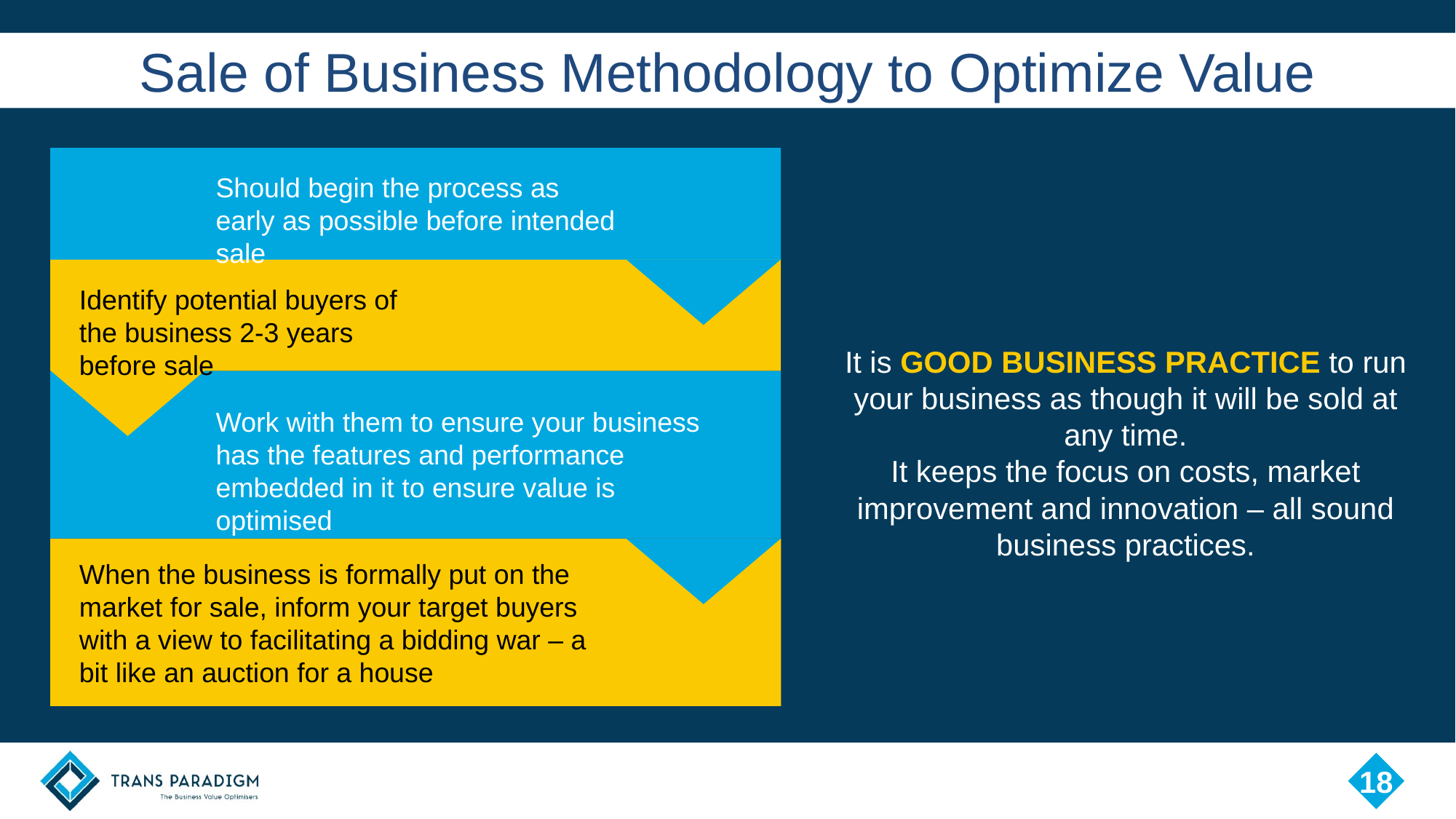

# Sale of Business Methodology to Optimize Value

Should begin the process as early as possible before intended sale

Identify potential buyers of the business 2-3 years before sale
It is GOOD BUSINESS PRACTICE to run your business as though it will be sold at any time.
It keeps the focus on costs, market improvement and innovation – all sound business practices.

Work with them to ensure your business has the features and performance embedded in it to ensure value is optimised

When the business is formally put on the market for sale, inform your target buyers with a view to facilitating a bidding war – a bit like an auction for a house